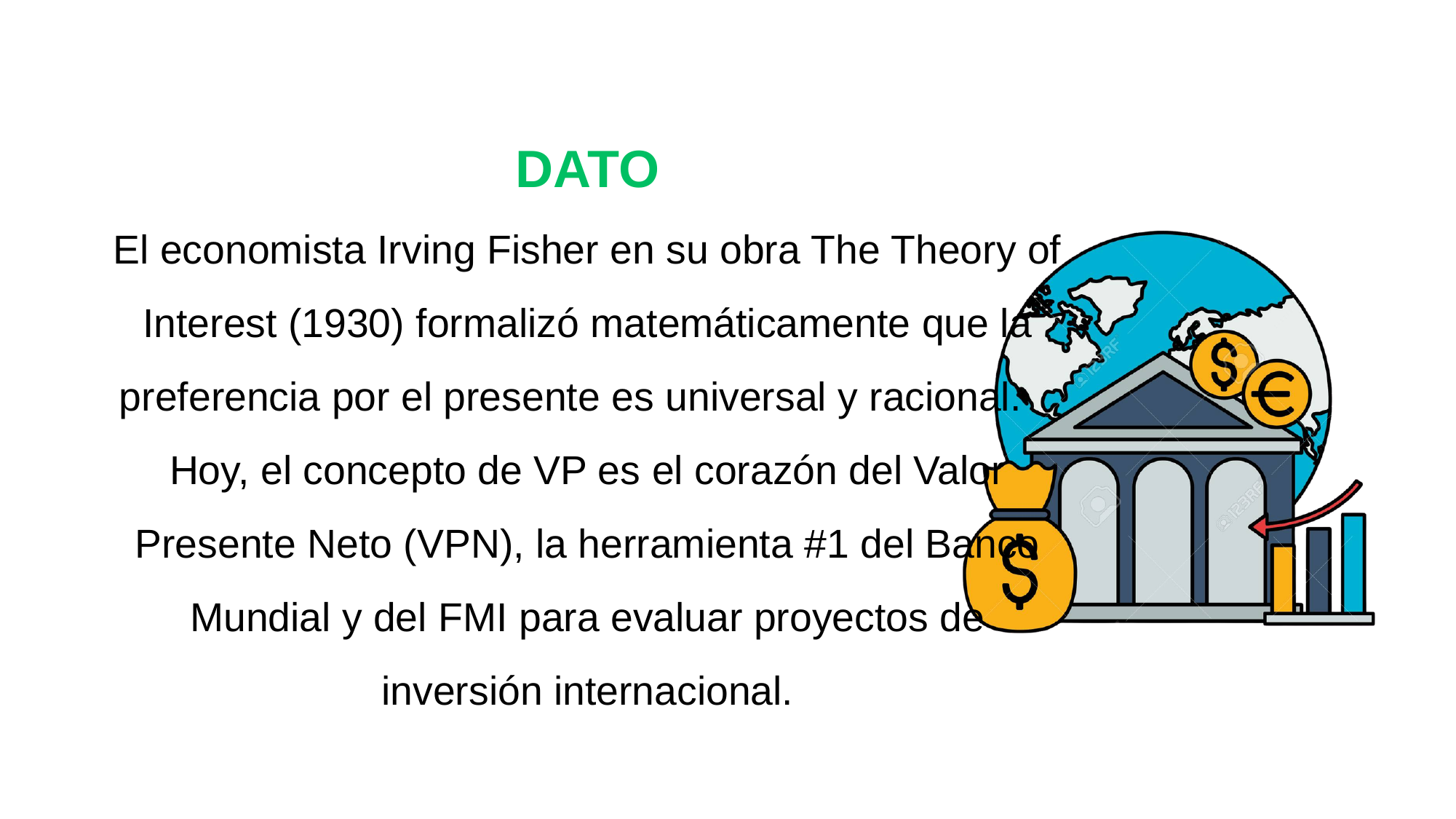

DATO
El economista Irving Fisher en su obra The Theory of Interest (1930) formalizó matemáticamente que la preferencia por el presente es universal y racional.
Hoy, el concepto de VP es el corazón del Valor Presente Neto (VPN), la herramienta #1 del Banco Mundial y del FMI para evaluar proyectos de inversión internacional.